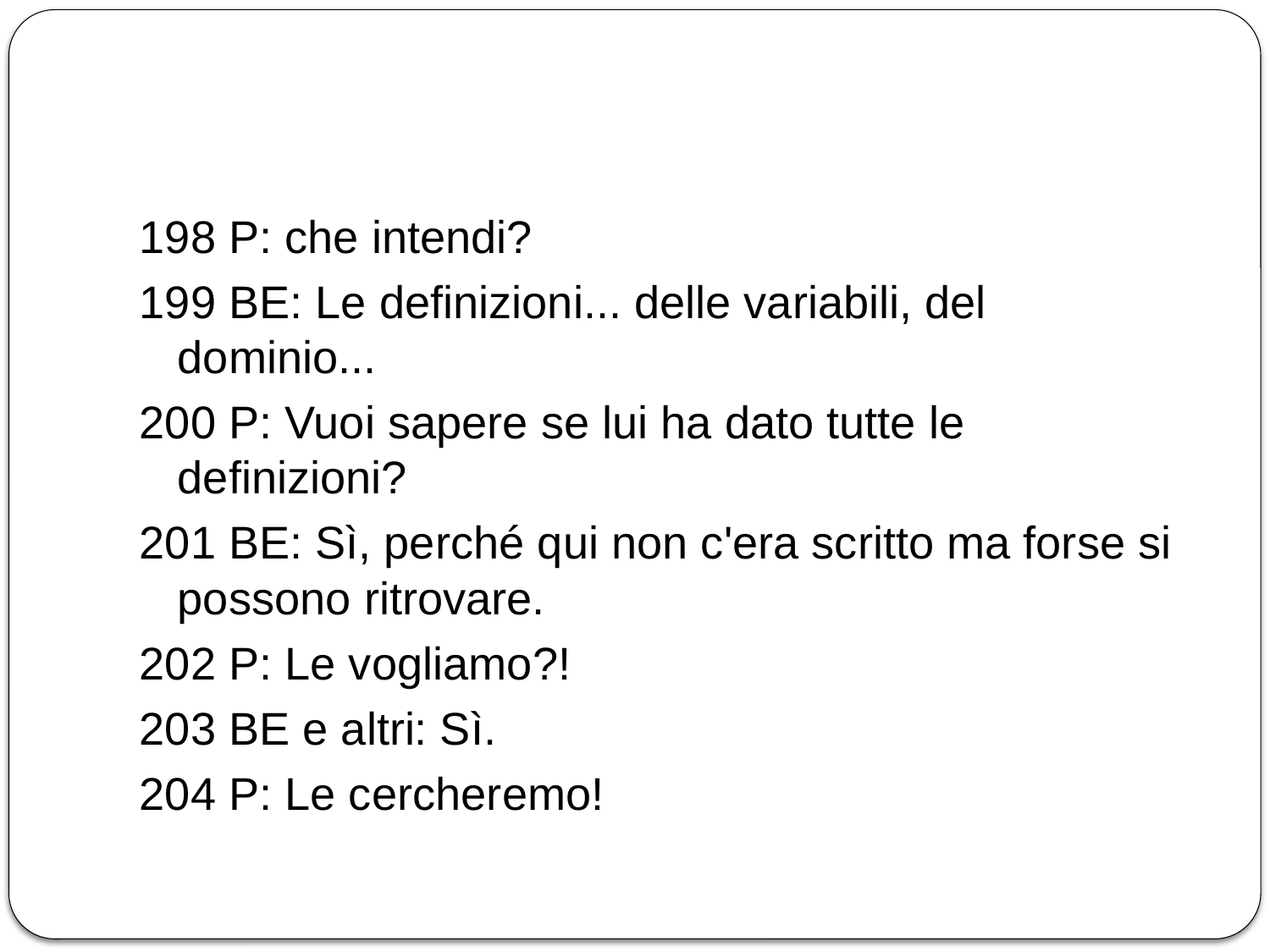

#
198 P: che intendi?
199 BE: Le definizioni... delle variabili, del dominio...
200 P: Vuoi sapere se lui ha dato tutte le definizioni?
201 BE: Sì, perché qui non c'era scritto ma forse si possono ritrovare.
202 P: Le vogliamo?!
203 BE e altri: Sì.
204 P: Le cercheremo!